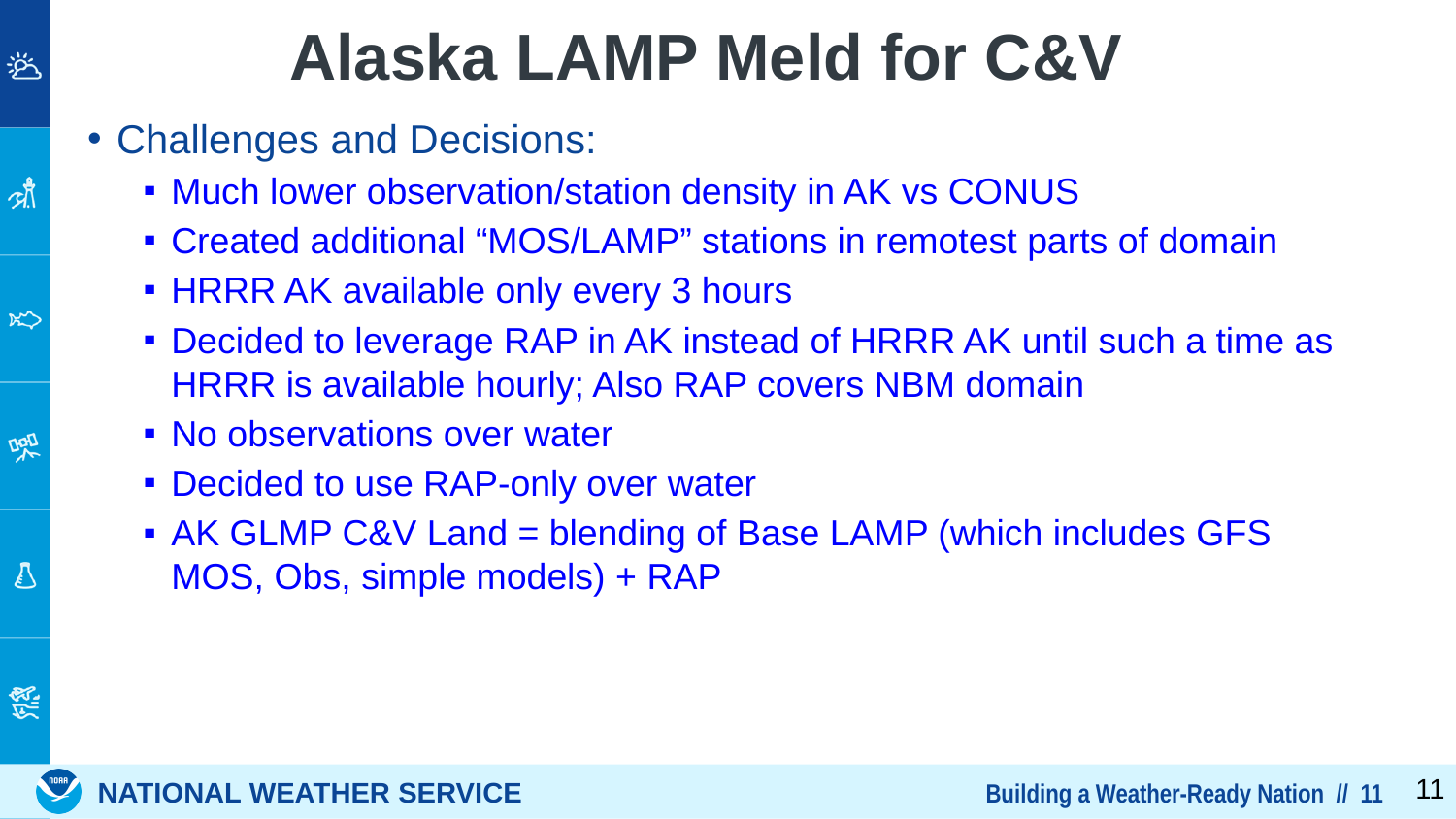

# Alaska LAMP Meld for C&V
Challenges and Decisions:
Much lower observation/station density in AK vs CONUS
Created additional “MOS/LAMP” stations in remotest parts of domain
HRRR AK available only every 3 hours
Decided to leverage RAP in AK instead of HRRR AK until such a time as HRRR is available hourly; Also RAP covers NBM domain
No observations over water
Decided to use RAP-only over water
AK GLMP C&V Land = blending of Base LAMP (which includes GFS MOS, Obs, simple models) + RAP

11